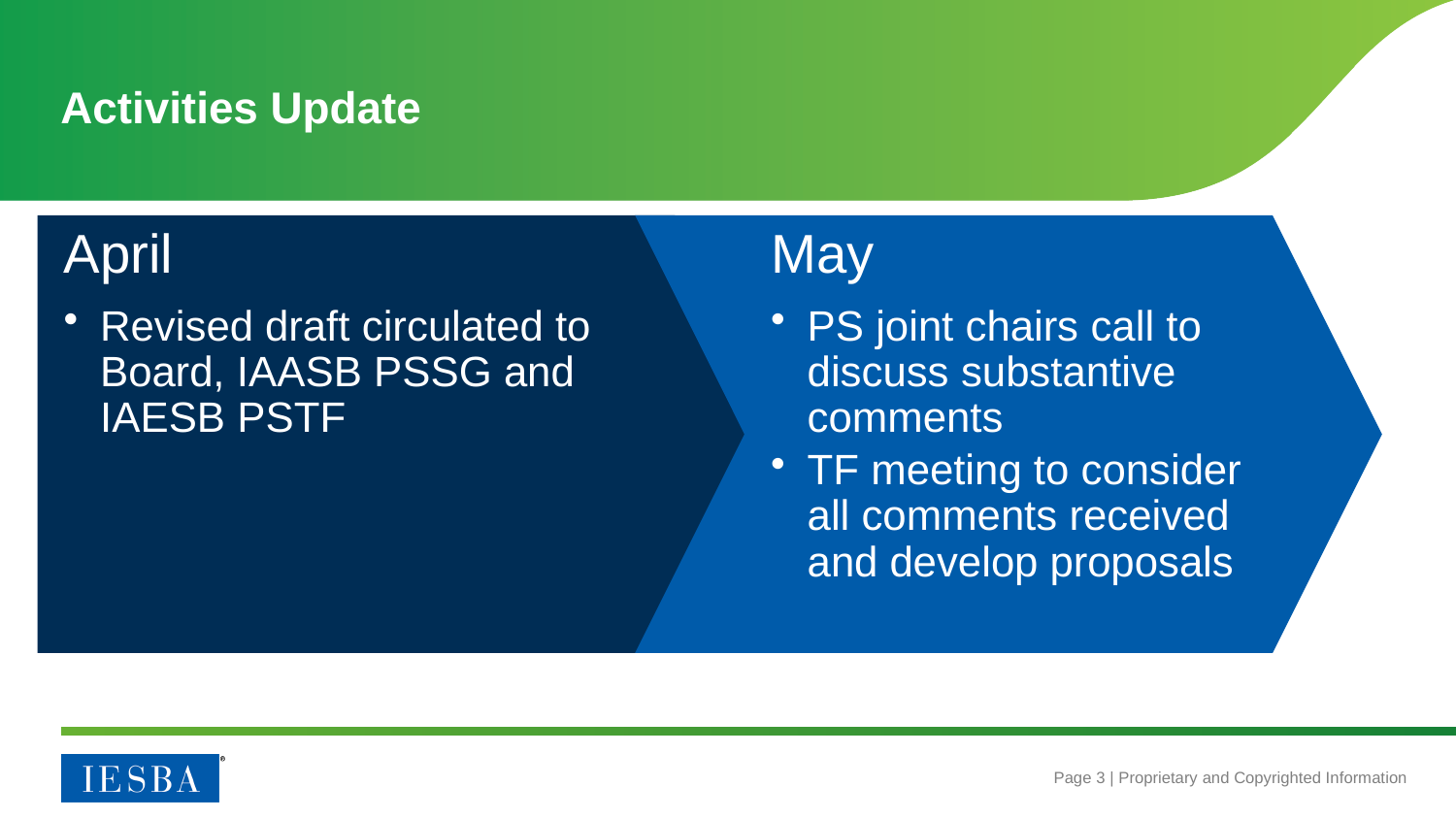

# Activities Update
April
Revised draft circulated to Board, IAASB PSSG and IAESB PSTF
May
PS joint chairs call to discuss substantive comments
TF meeting to consider all comments received and develop proposals